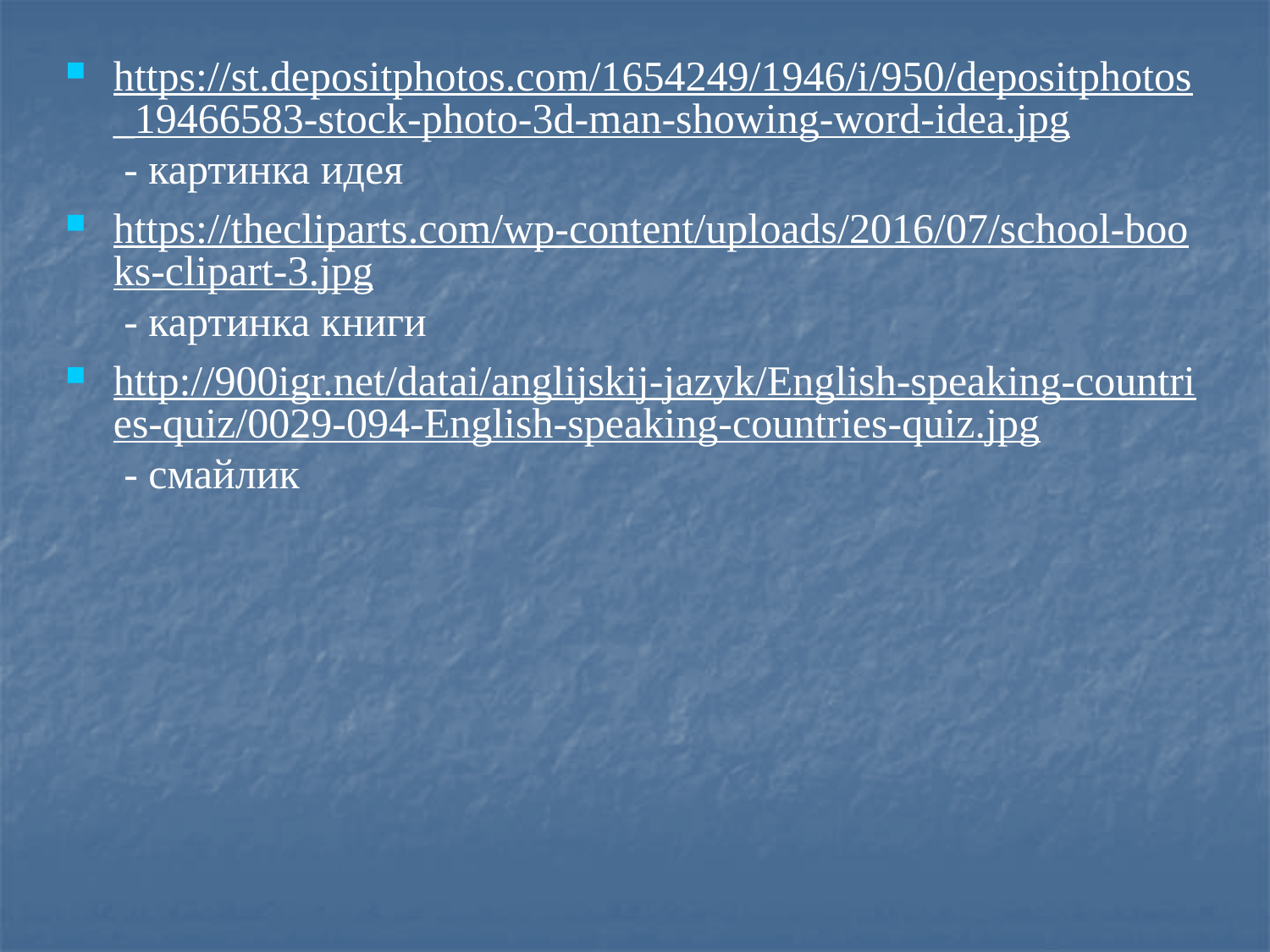

https://st.depositphotos.com/1654249/1946/i/950/depositphotos_19466583-stock-photo-3d-man-showing-word-idea.jpg - картинка идея
https://thecliparts.com/wp-content/uploads/2016/07/school-books-clipart-3.jpg - картинка книги
http://900igr.net/datai/anglijskij-jazyk/English-speaking-countries-quiz/0029-094-English-speaking-countries-quiz.jpg - смайлик